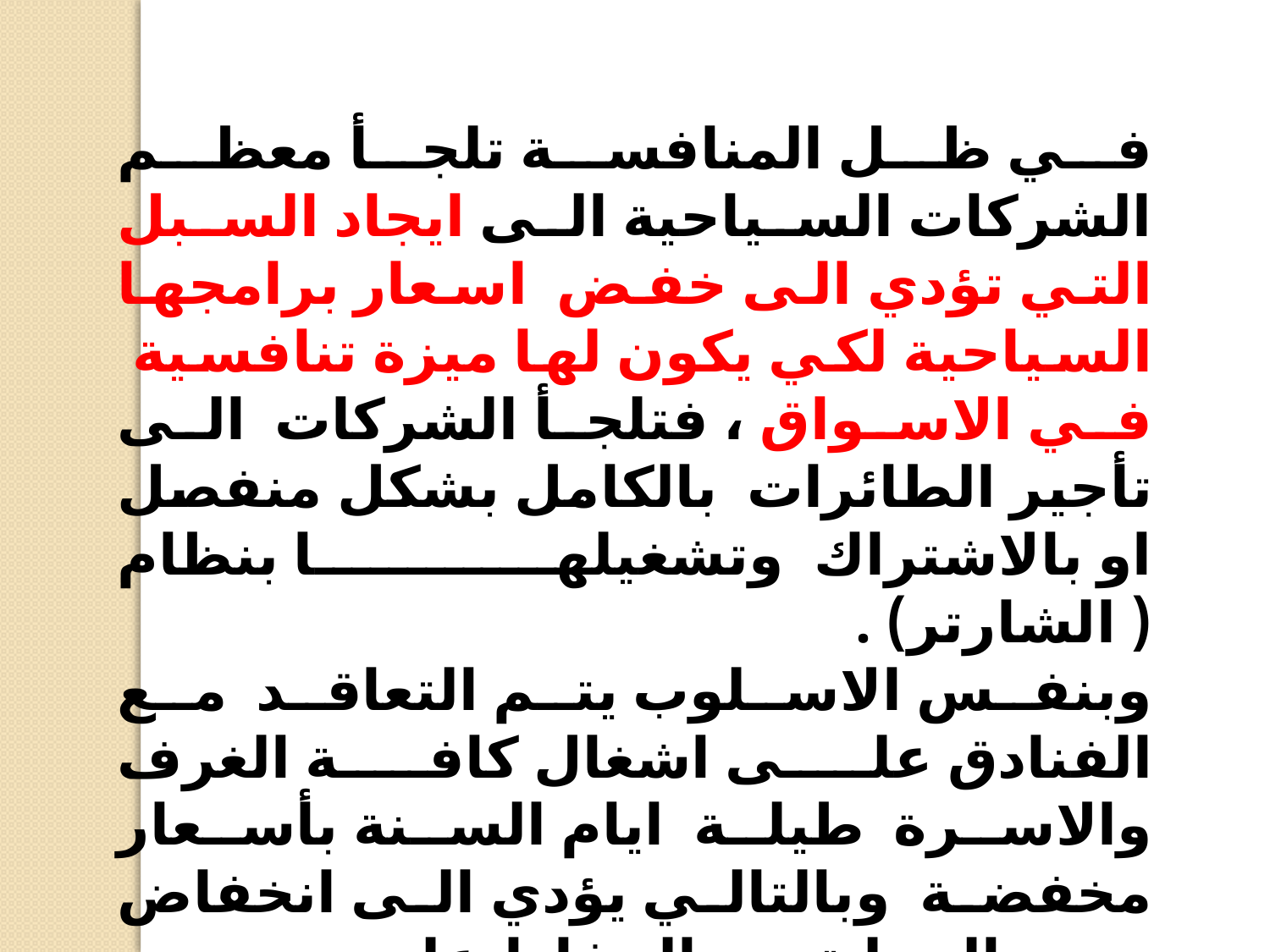

في ظل المنافسة تلجأ معظم الشركات السياحية الى ايجاد السبل التي تؤدي الى خفض  اسعار برامجها السياحية لكي يكون لها ميزة تنافسية  في الاسواق ، فتلجأ الشركات  الى تأجير الطائرات  بالكامل بشكل منفصل او بالاشتراك  وتشغيلها بنظام ( الشارتر) .
وبنفس الاسلوب يتم التعاقد  مع الفنادق على اشغال كافة الغرف والاسرة  طيلة  ايام السنة بأسعار مخفضة  وبالتالي يؤدي الى انخفاض سعر الرحلة مع الحفاظ على مستوى جودة الخدمات السياحية التي تقدمها .